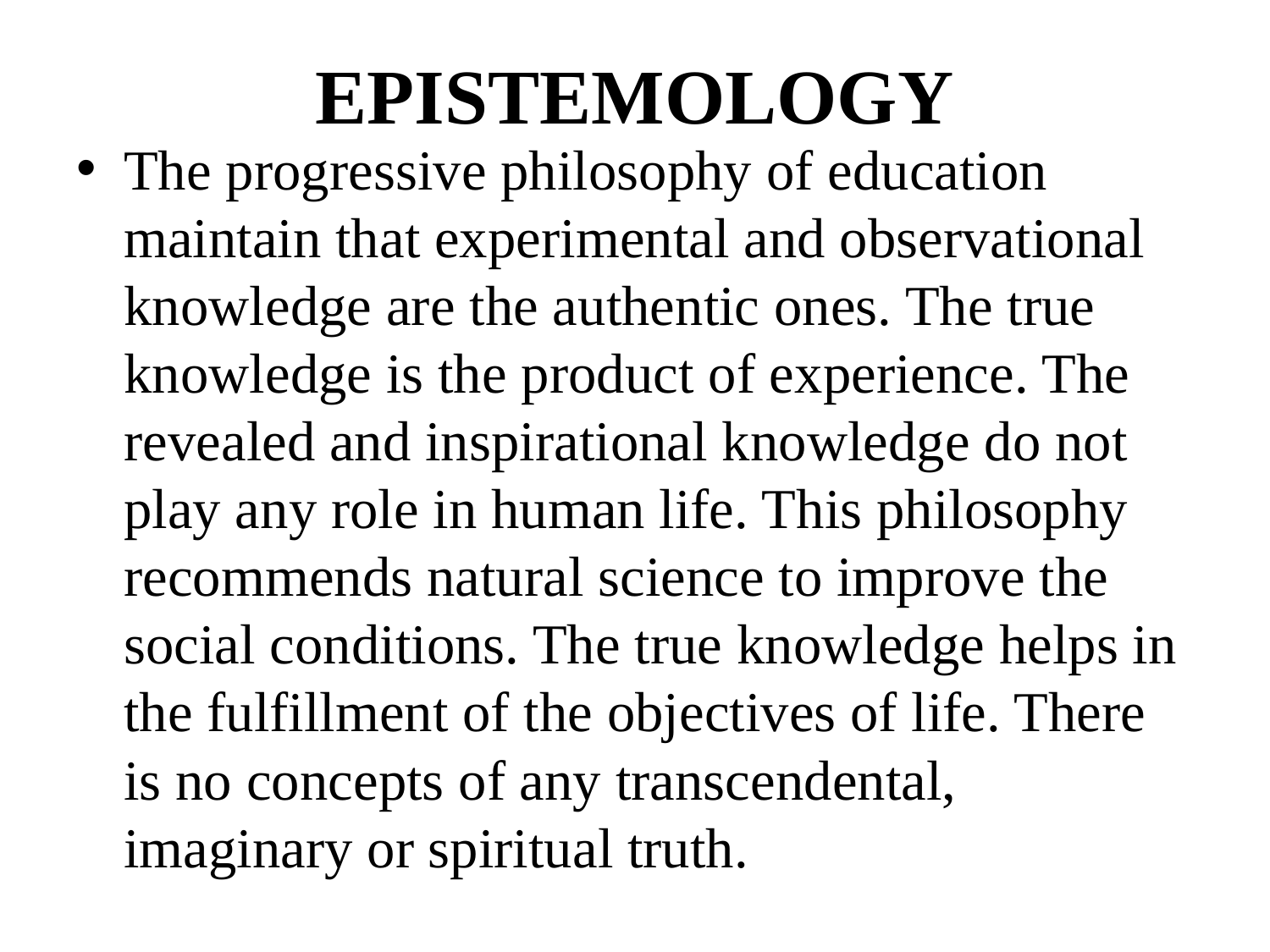

# EPISTEMOLOGY
The progressive philosophy of education maintain that experimental and observational knowledge are the authentic ones. The true knowledge is the product of experience. The revealed and inspirational knowledge do not play any role in human life. This philosophy recommends natural science to improve the social conditions. The true knowledge helps in the fulfillment of the objectives of life. There is no concepts of any transcendental, imaginary or spiritual truth.